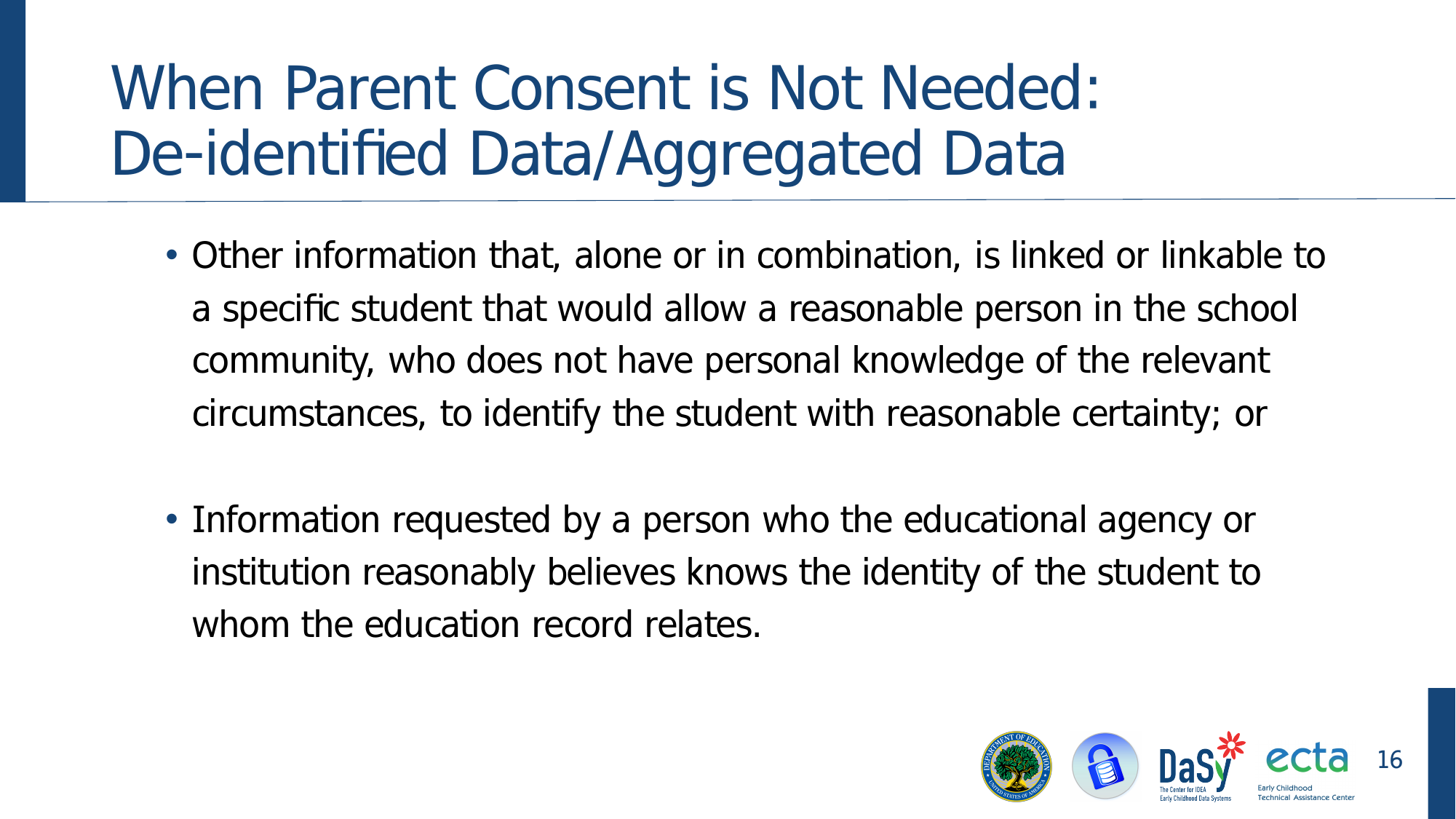

# When Parent Consent is Not Needed: De-identified Data/Aggregated Data
Other information that, alone or in combination, is linked or linkable to a specific student that would allow a reasonable person in the school community, who does not have personal knowledge of the relevant circumstances, to identify the student with reasonable certainty; or
Information requested by a person who the educational agency or institution reasonably believes knows the identity of the student to whom the education record relates.